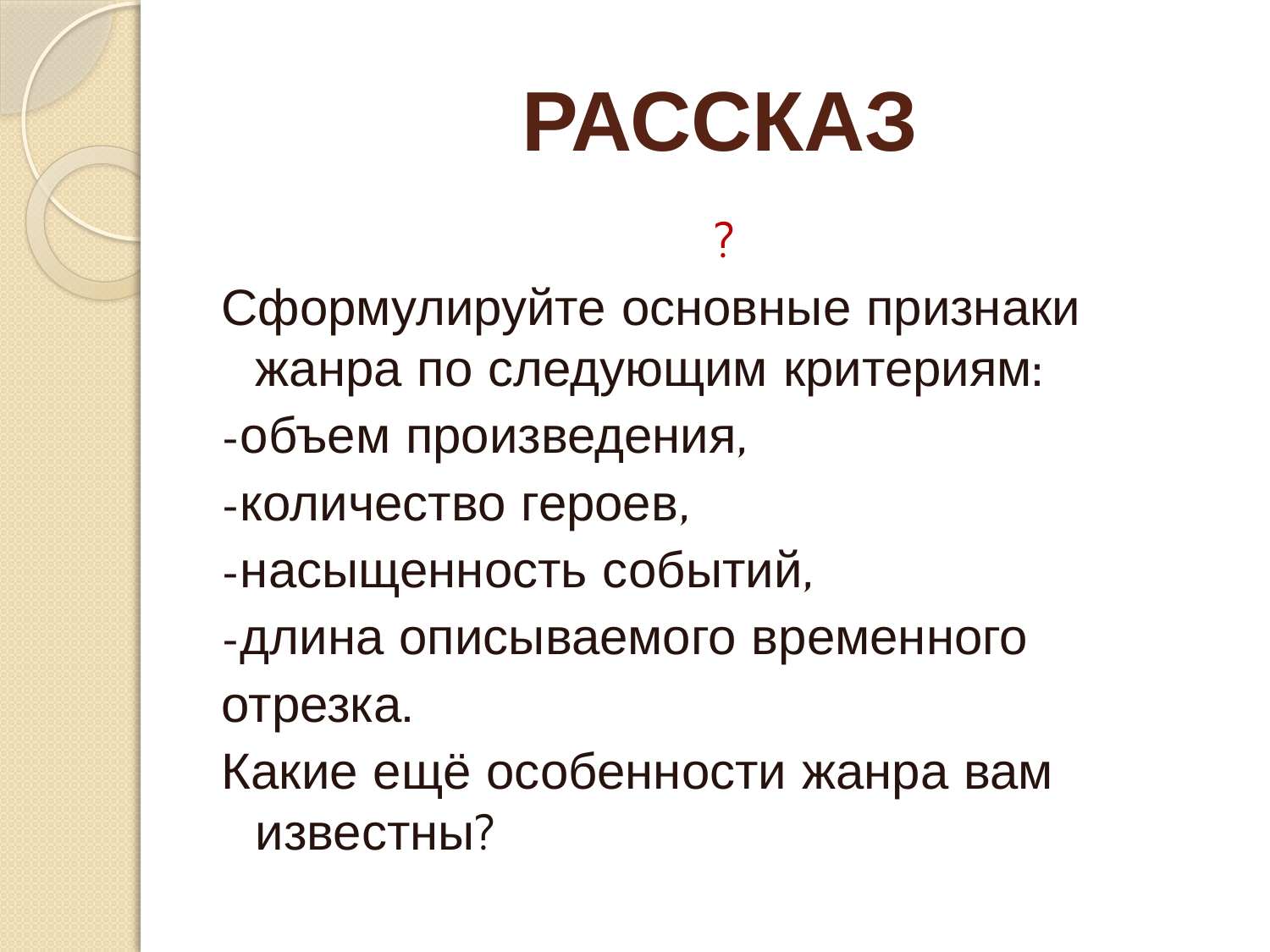

# РАССКАЗ
?
Сформулируйте основные признаки жанра по следующим критериям:
-объем произведения,
-количество героев,
-насыщенность событий,
-длина описываемого временного
отрезка.
Какие ещё особенности жанра вам  известны?